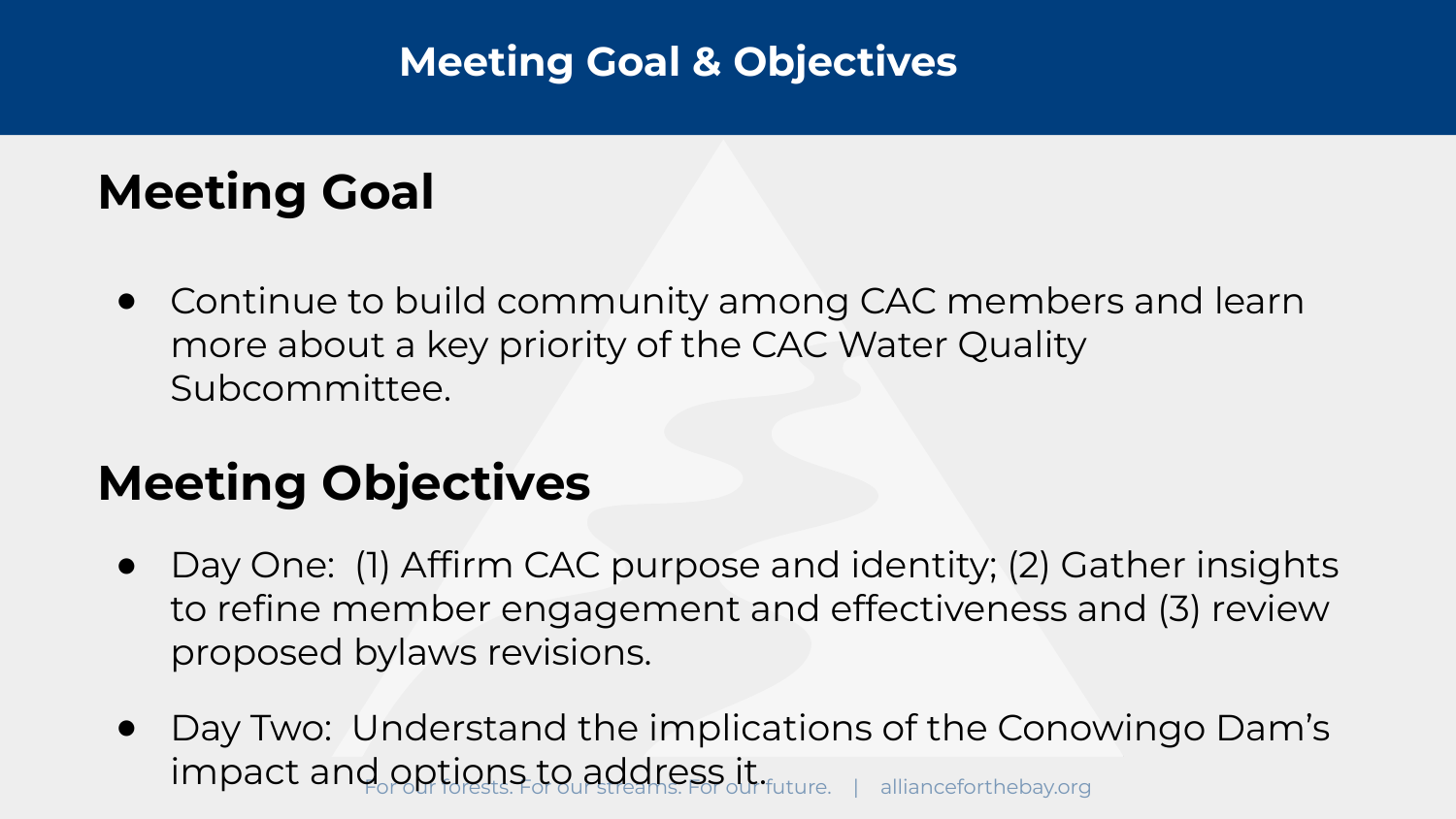

Meeting Goal & Objectives
Meeting Goal
Continue to build community among CAC members and learn more about a key priority of the CAC Water Quality Subcommittee.

Meeting Objectives
Day One:  (1) Affirm CAC purpose and identity; (2) Gather insights to refine member engagement and effectiveness and (3) review proposed bylaws revisions.

Day Two:  Understand the implications of the Conowingo Dam’s impact and options to address it.